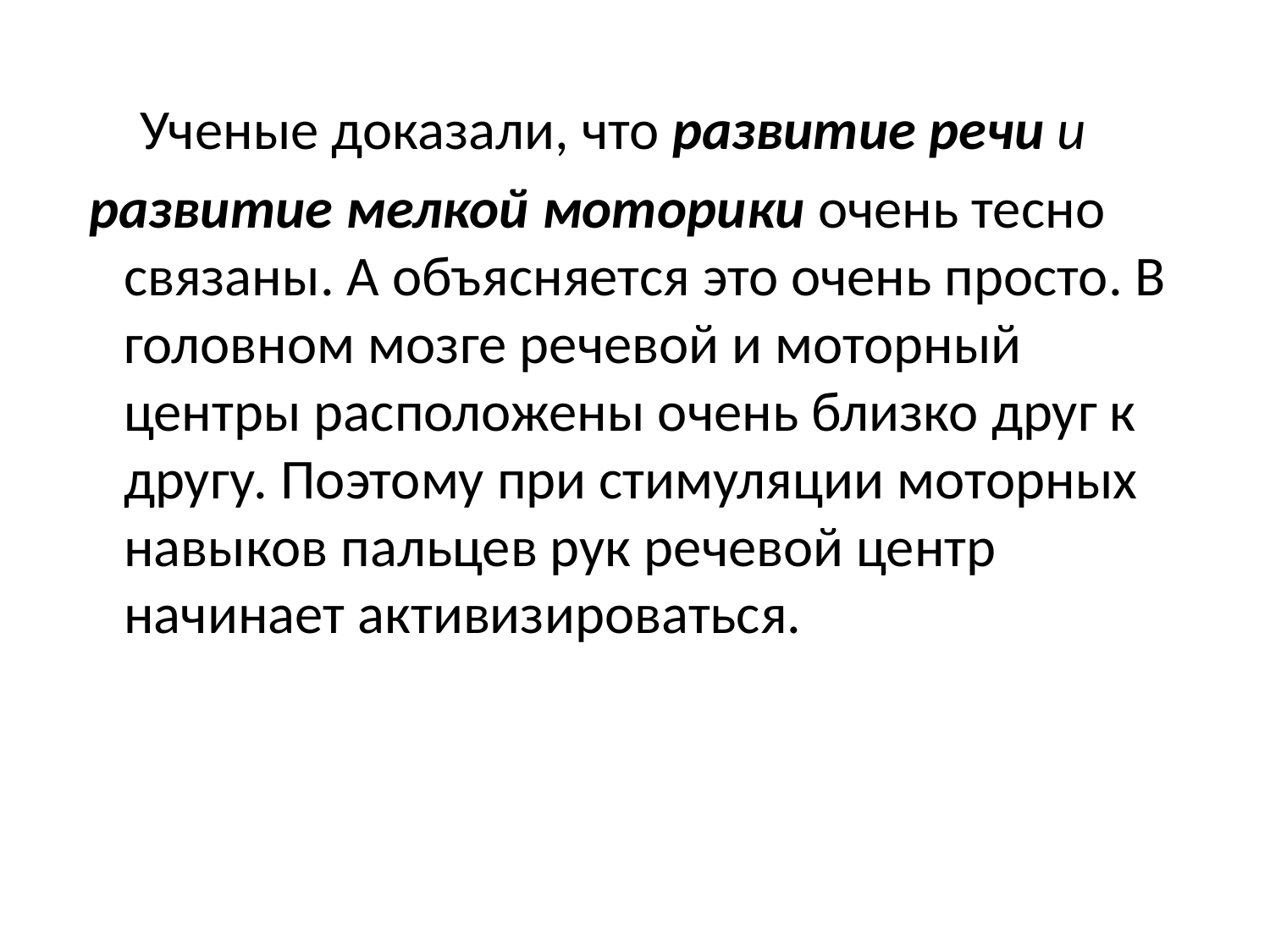

Ученые доказали, что развитие речи и
 развитие мелкой моторики очень тесно связаны. А объясняется это очень просто. В головном мозге речевой и моторный центры расположены очень близко друг к другу. Поэтому при стимуляции моторных навыков пальцев рук речевой центр начинает активизироваться.